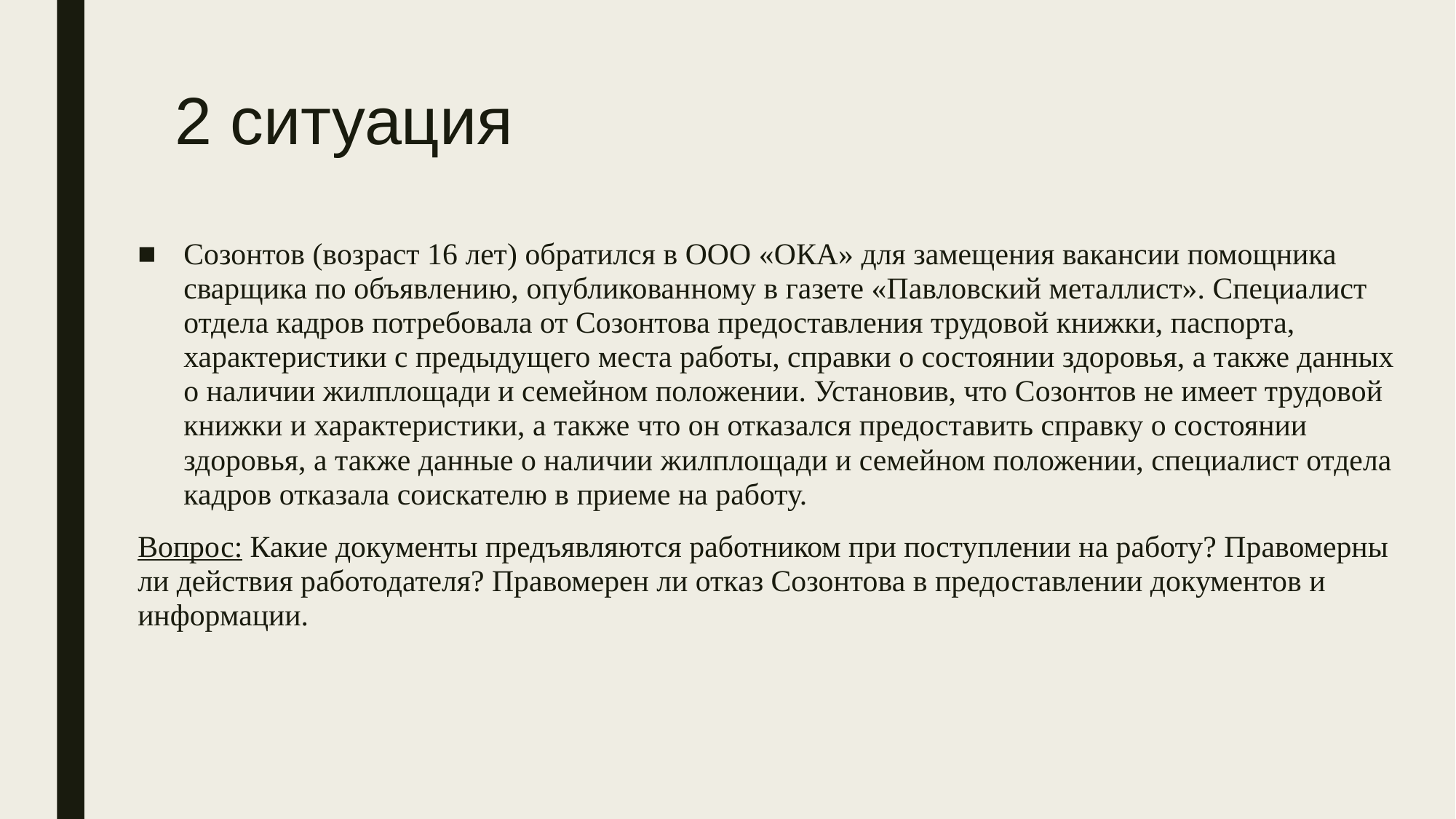

# 2 ситуация
Созонтов (возраст 16 лет) обратился в ООО «ОКА» для замещения вакансии помощника сварщика по объявлению, опубликованному в газете «Павловский металлист». Специалист отдела кадров потребовала от Созонтова предоставления трудовой книжки, паспорта, характеристики с предыдущего места работы, справки о состоянии здоровья, а также данных о наличии жилплощади и семейном положении. Установив, что Созонтов не имеет трудовой книжки и характеристики, а также что он отказался предоставить справку о состоянии здоровья, а также данные о наличии жилплощади и семейном положении, специалист отдела кадров отказала соискателю в приеме на работу.
Вопрос: Какие документы предъявляются работником при поступлении на работу? Правомерны ли действия работодателя? Правомерен ли отказ Созонтова в предоставлении документов и информации.